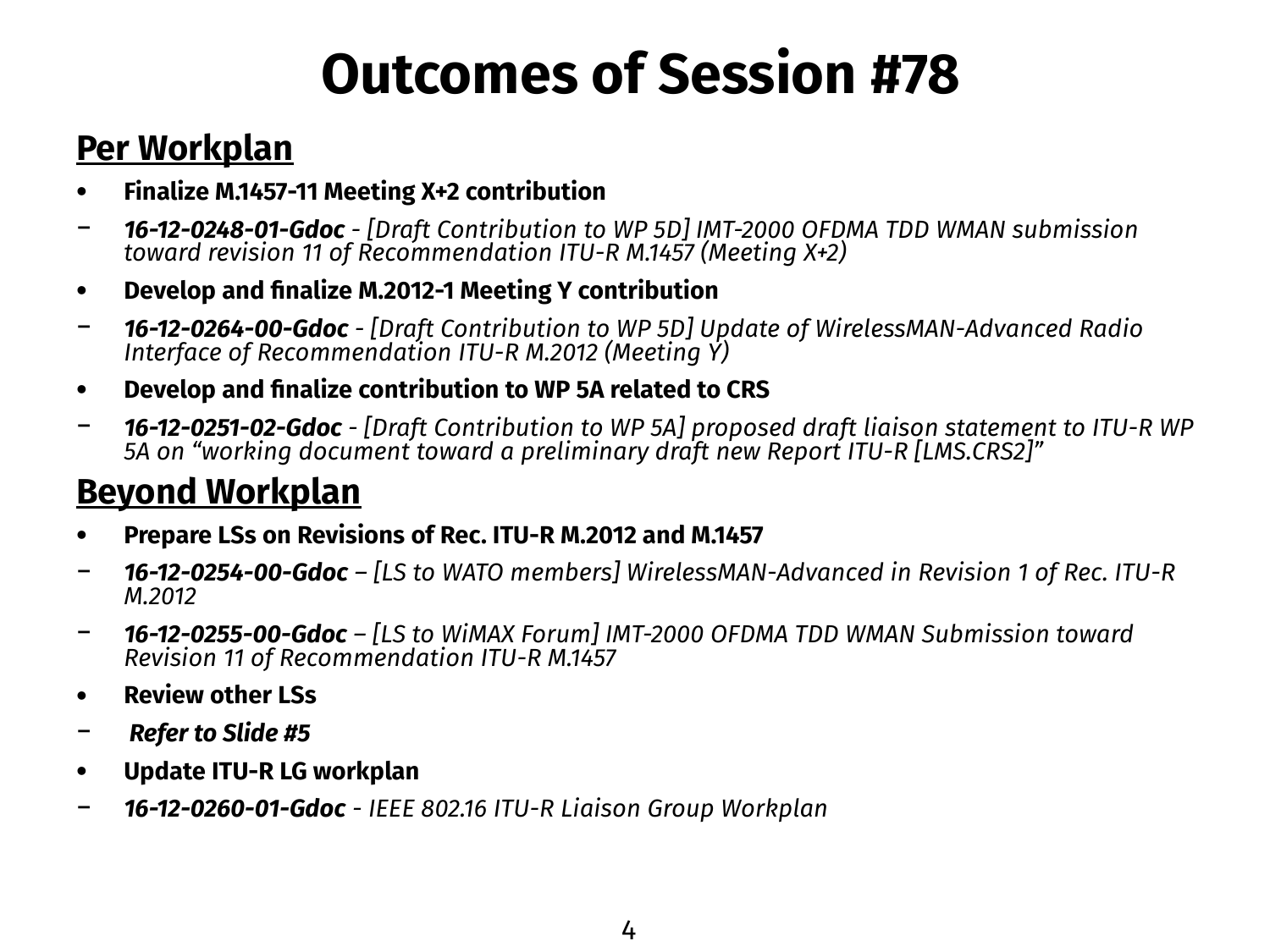

# Outcomes of Session #78
Per Workplan
Finalize M.1457-11 Meeting X+2 contribution
16-12-0248-01-Gdoc - [Draft Contribution to WP 5D] IMT-2000 OFDMA TDD WMAN submission toward revision 11 of Recommendation ITU-R M.1457 (Meeting X+2)
Develop and finalize M.2012-1 Meeting Y contribution
16-12-0264-00-Gdoc - [Draft Contribution to WP 5D] Update of WirelessMAN-Advanced Radio Interface of Recommendation ITU-R M.2012 (Meeting Y)
Develop and finalize contribution to WP 5A related to CRS
16-12-0251-02-Gdoc - [Draft Contribution to WP 5A] proposed draft liaison statement to ITU-R WP 5A on “working document toward a preliminary draft new Report ITU-R [LMS.CRS2]”
Beyond Workplan
Prepare LSs on Revisions of Rec. ITU-R M.2012 and M.1457
16-12-0254-00-Gdoc – [LS to WATO members] WirelessMAN-Advanced in Revision 1 of Rec. ITU-R M.2012
16-12-0255-00-Gdoc – [LS to WiMAX Forum] IMT-2000 OFDMA TDD WMAN Submission toward Revision 11 of Recommendation ITU-R M.1457
Review other LSs
 Refer to Slide #5
Update ITU-R LG workplan
16-12-0260-01-Gdoc - IEEE 802.16 ITU-R Liaison Group Workplan